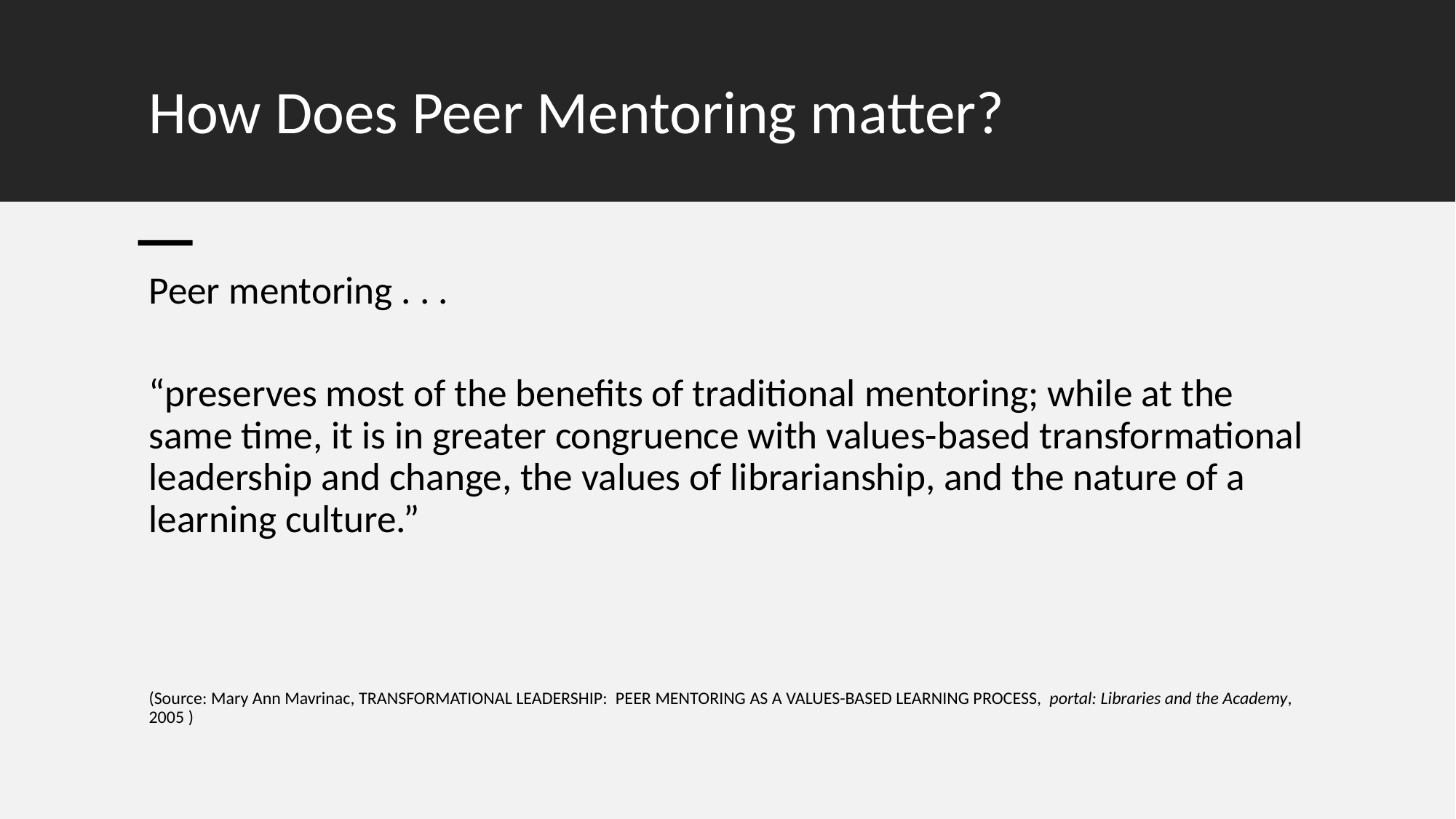

# How Does Peer Mentoring matter?

Peer mentoring . . .

“preserves most of the benefits of traditional mentoring; while at the same time, it is in greater congruence with values-based transformational leadership and change, the values of librarianship, and the nature of a learning culture.”

(Source: Mary Ann Mavrinac, TRANSFORMATIONAL LEADERSHIP:  PEER MENTORING AS A VALUES-BASED LEARNING PROCESS,  portal: Libraries and the Academy, 2005 )

Shin Freedman  May 27, 2021